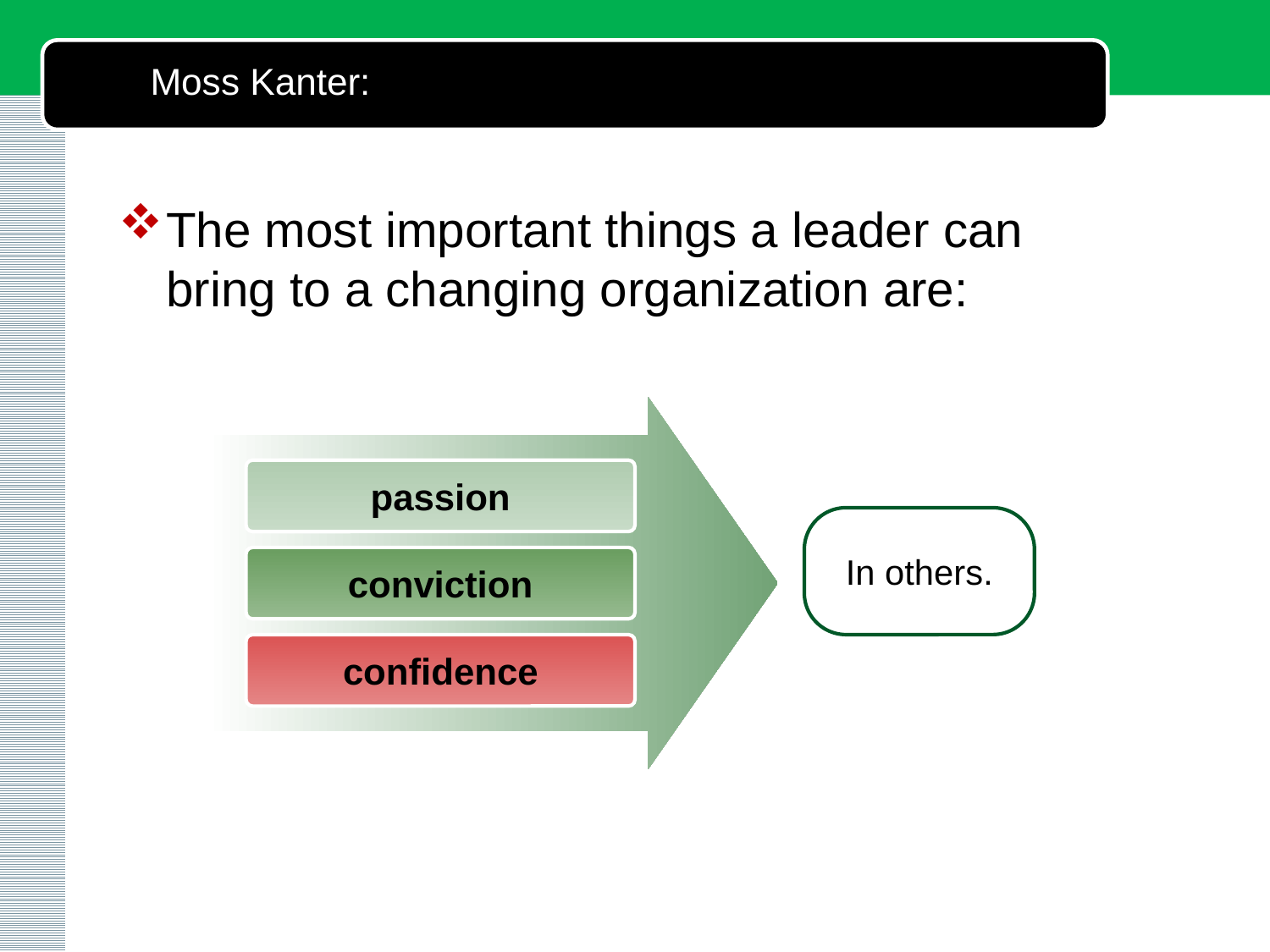

# Moss Kanter:
The most important things a leader can bring to a changing organization are:

passion
In others.
conviction
confidence